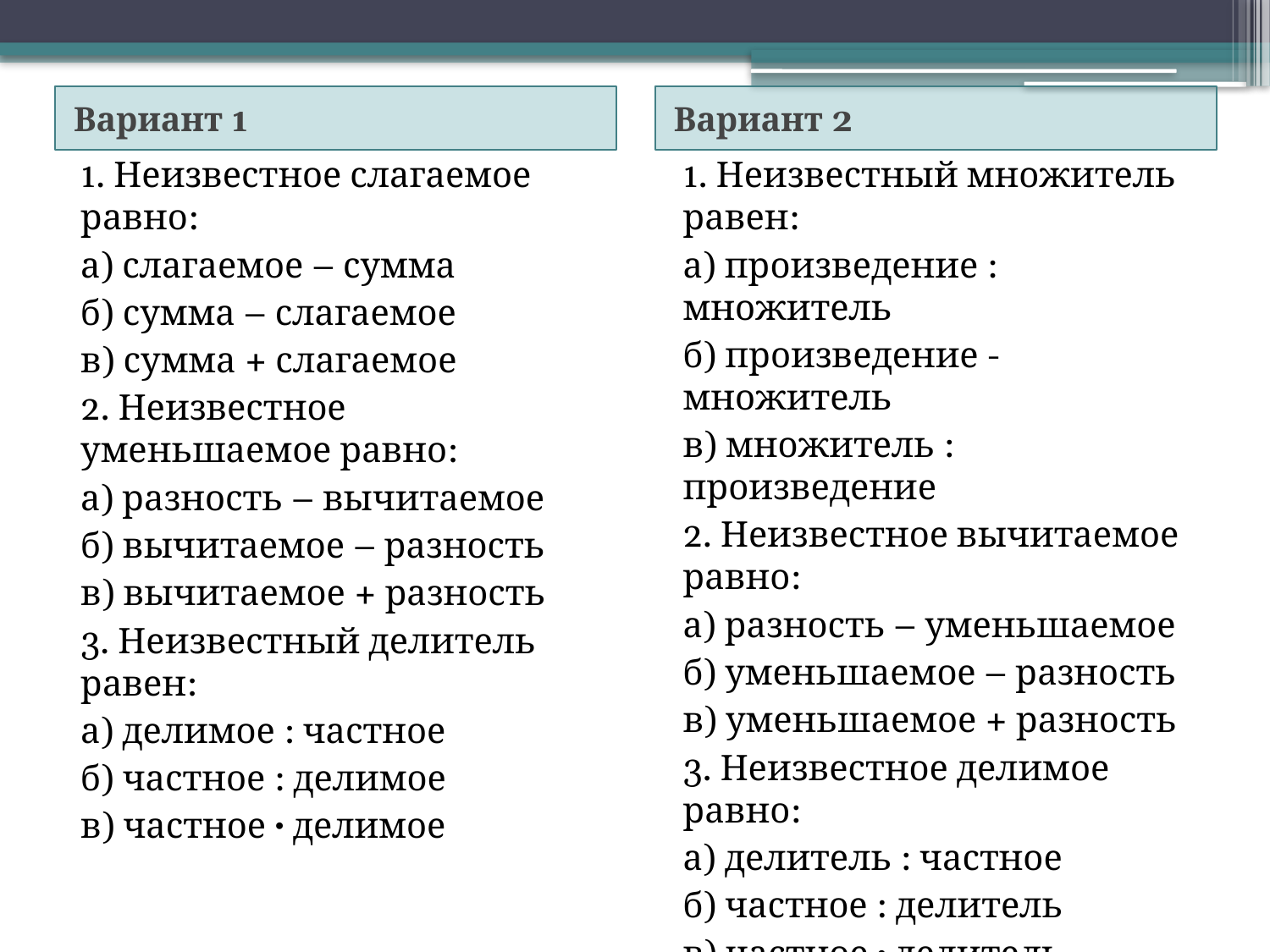

Вариант 1
Вариант 2
1. Неизвестное слагаемое равно:
а) слагаемое – сумма
б) сумма – слагаемое
в) сумма + слагаемое
2. Неизвестное уменьшаемое равно:
а) разность – вычитаемое
б) вычитаемое – разность
в) вычитаемое + разность
3. Неизвестный делитель равен:
а) делимое : частное
б) частное : делимое
в) частное ∙ делимое

1. Неизвестный множитель равен:
а) произведение : множитель
б) произведение - множитель
в) множитель : произведение
2. Неизвестное вычитаемое равно:
а) разность – уменьшаемое
б) уменьшаемое – разность
в) уменьшаемое + разность
3. Неизвестное делимое равно:
а) делитель : частное
б) частное : делитель
в) частное ∙ делитель